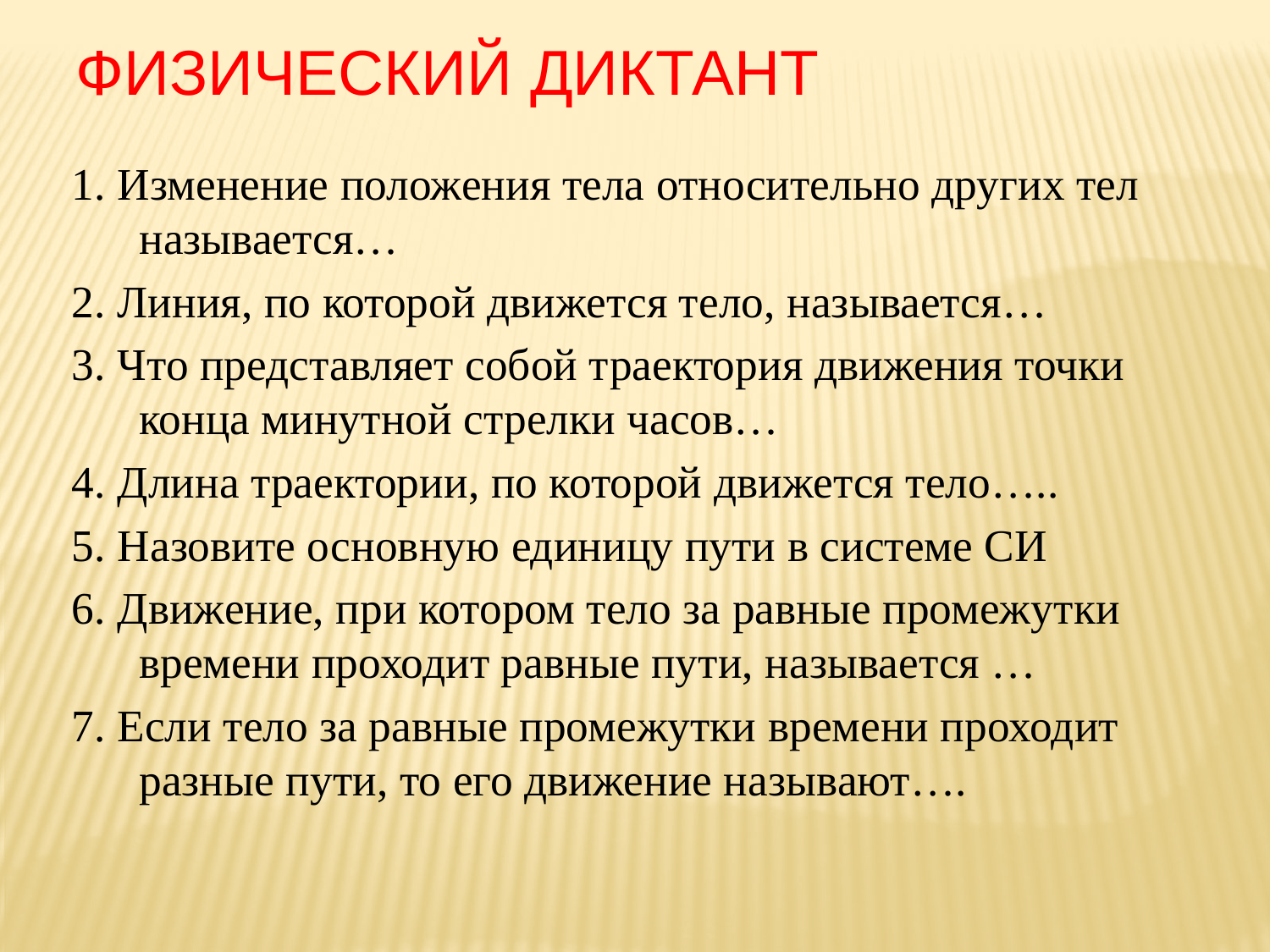

Физический диктант
1. Изменение положения тела относительно других тел называется…
2. Линия, по которой движется тело, называется…
3. Что представляет собой траектория движения точки конца минутной стрелки часов…
4. Длина траектории, по которой движется тело…..
5. Назовите основную единицу пути в системе СИ
6. Движение, при котором тело за равные промежутки времени проходит равные пути, называется …
7. Если тело за равные промежутки времени проходит разные пути, то его движение называют….